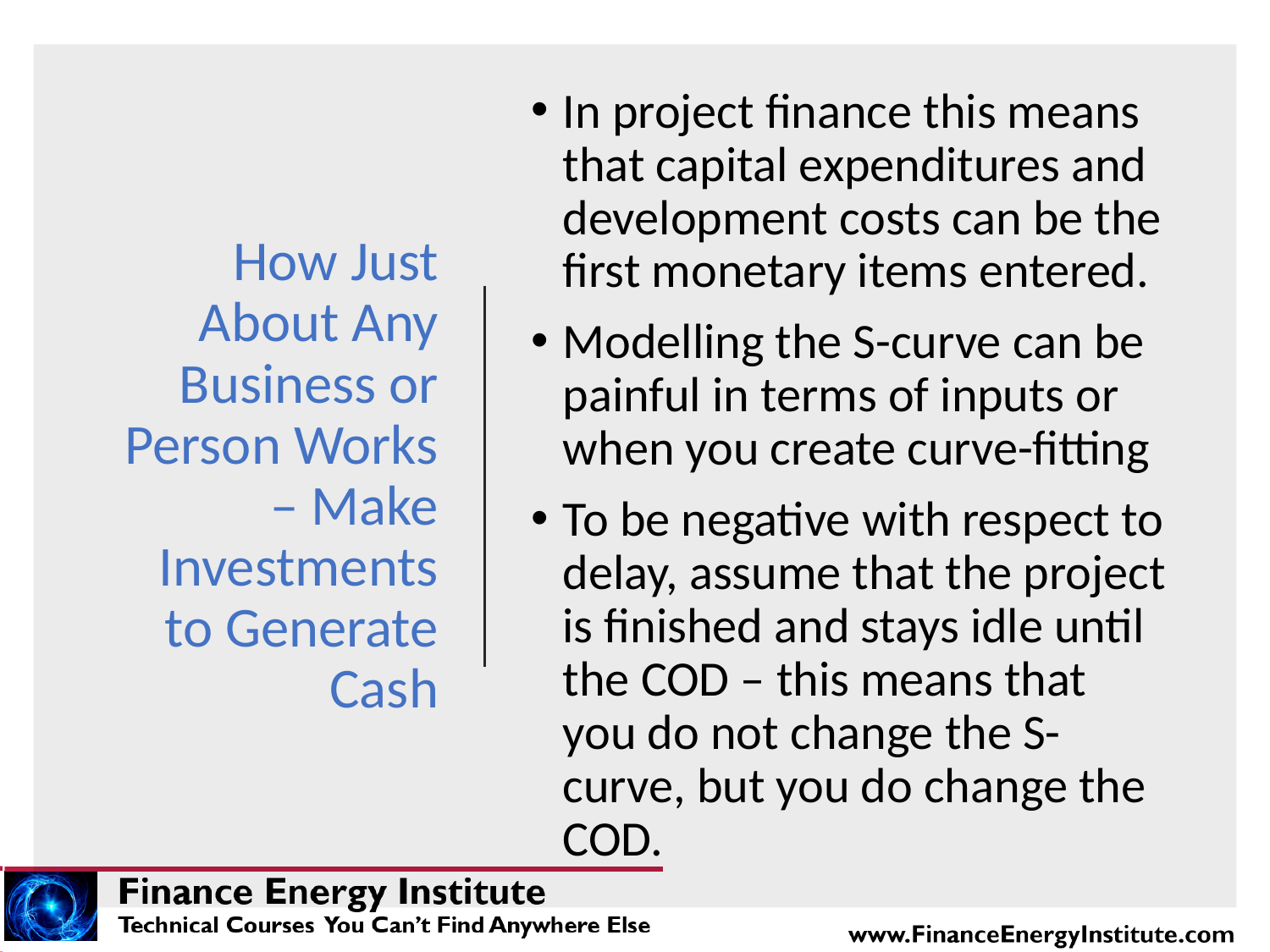

# How Just About Any Business or Person Works – Make Investments to Generate Cash
In project finance this means that capital expenditures and development costs can be the first monetary items entered.
Modelling the S-curve can be painful in terms of inputs or when you create curve-fitting
To be negative with respect to delay, assume that the project is finished and stays idle until the COD – this means that you do not change the S-curve, but you do change the COD.